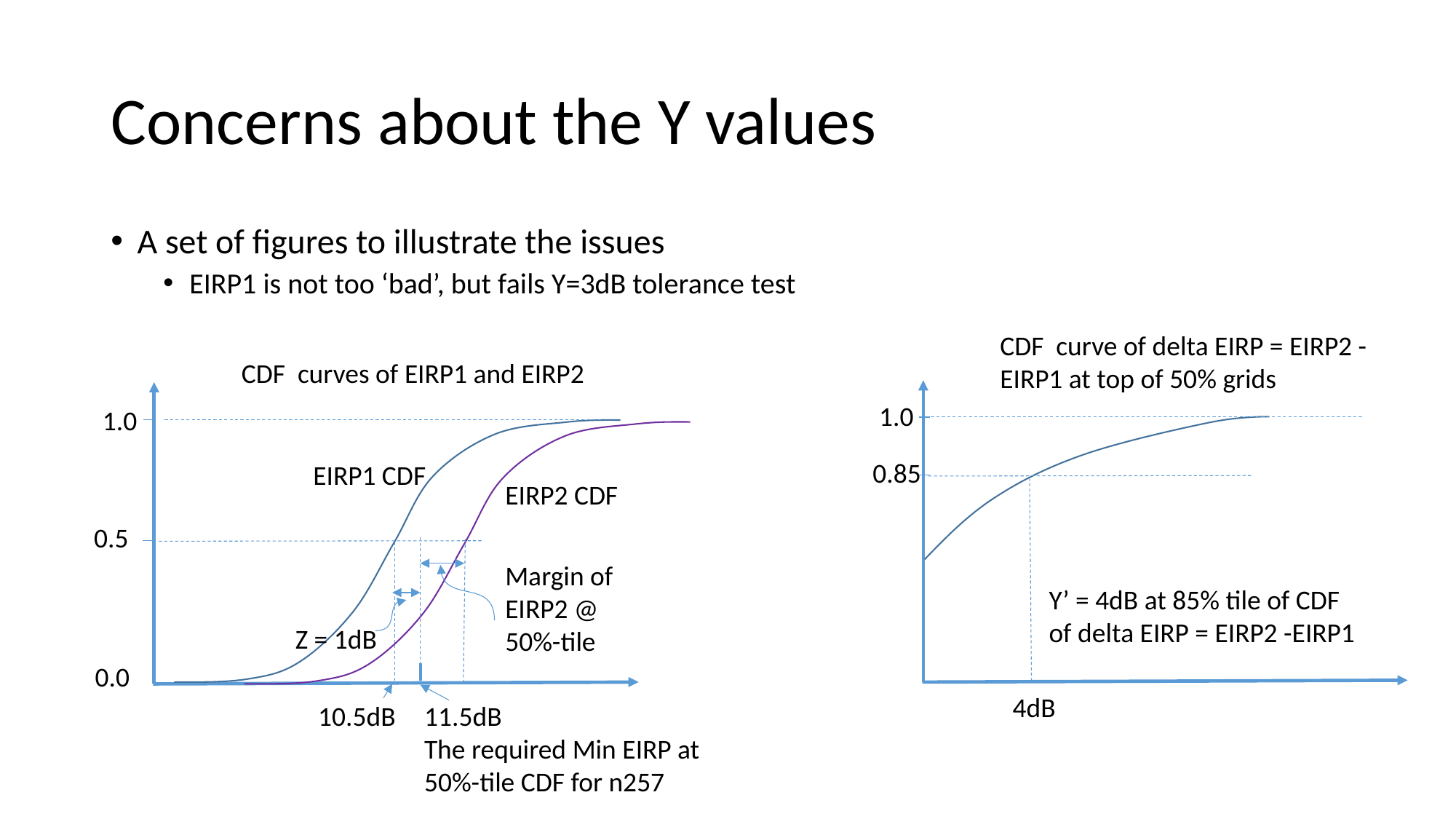

# Concerns about the Y values
A set of figures to illustrate the issues
EIRP1 is not too ‘bad’, but fails Y=3dB tolerance test
CDF  curve of delta EIRP = EIRP2 - EIRP1 at top of 50% grids
CDF  curves of EIRP1 and EIRP2
1.0
1.0

0.85
EIRP1 CDF
EIRP2 CDF
0.5
Margin of EIRP2 @ 50%-tile
Y’ = 4dB at 85% tile of CDF of delta EIRP = EIRP2 -EIRP1
Z = 1dB
0.0
4dB
10.5dB
11.5dB
The required Min EIRP at 50%-tile CDF for n257